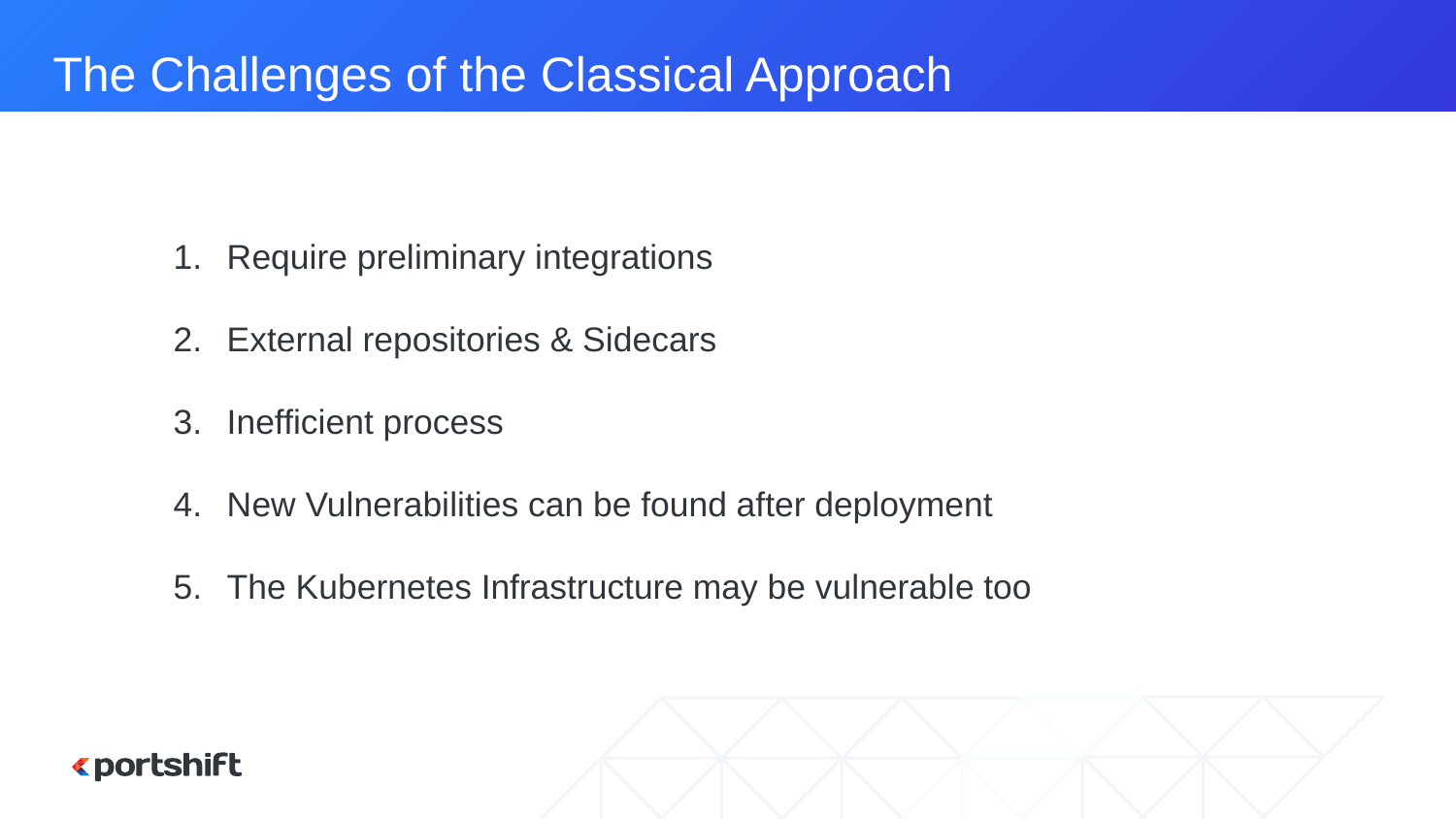

The Challenges of the Classical Approach
Require preliminary integrations
External repositories & Sidecars
Inefficient process
New Vulnerabilities can be found after deployment
The Kubernetes Infrastructure may be vulnerable too